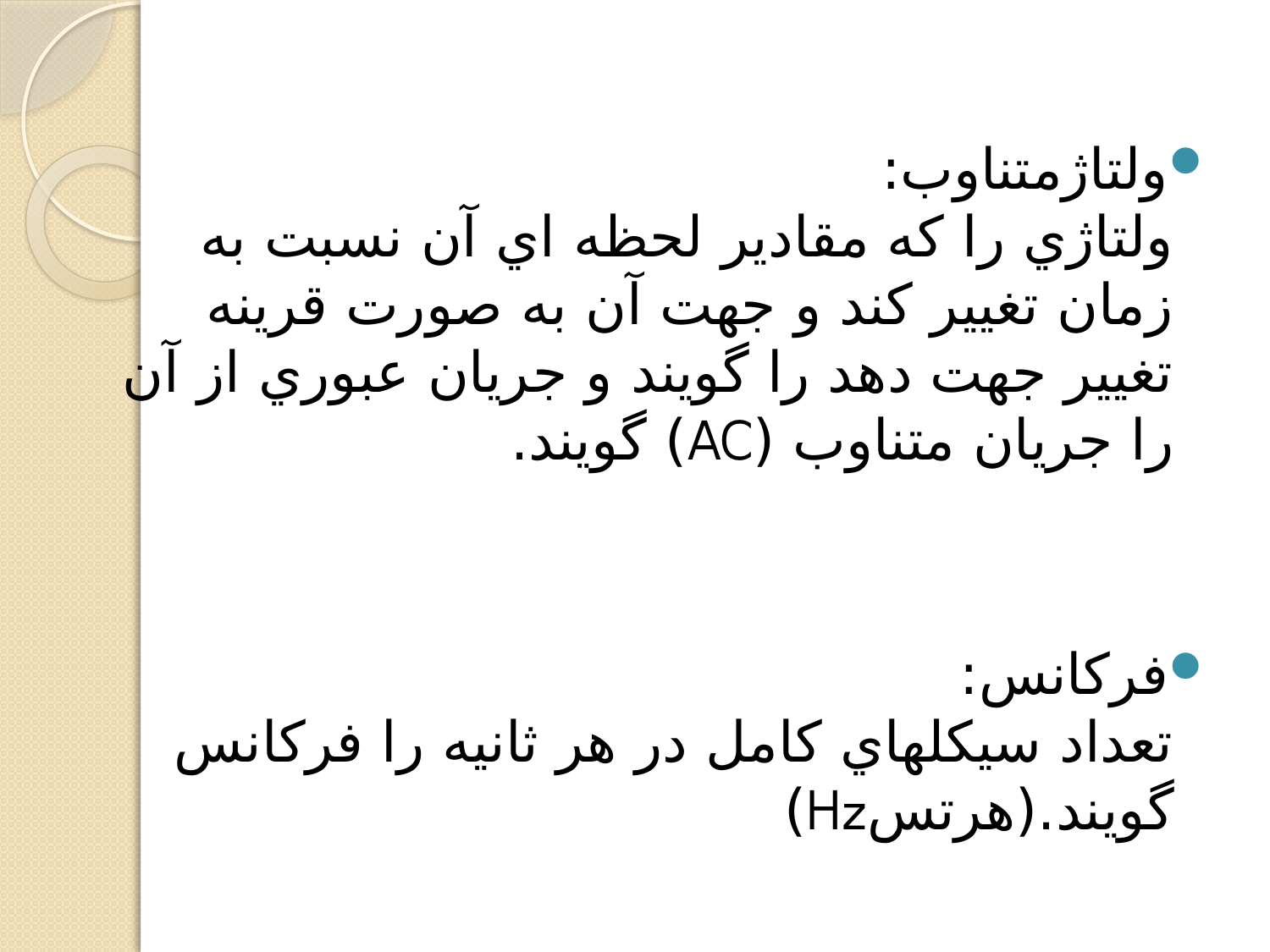

ولتاژمتناوب:
ولتاژي را كه مقادير لحظه اي آن نسبت به زمان تغيير كند و جهت آن به صورت قرينه تغيير جهت دهد را گويند و جريان عبوري از آن را جريان متناوب (AC) گويند.

فركانس:
تعداد سيكلهاي كامل در هر ثانيه را فركانس گويند.(هرتسHz)